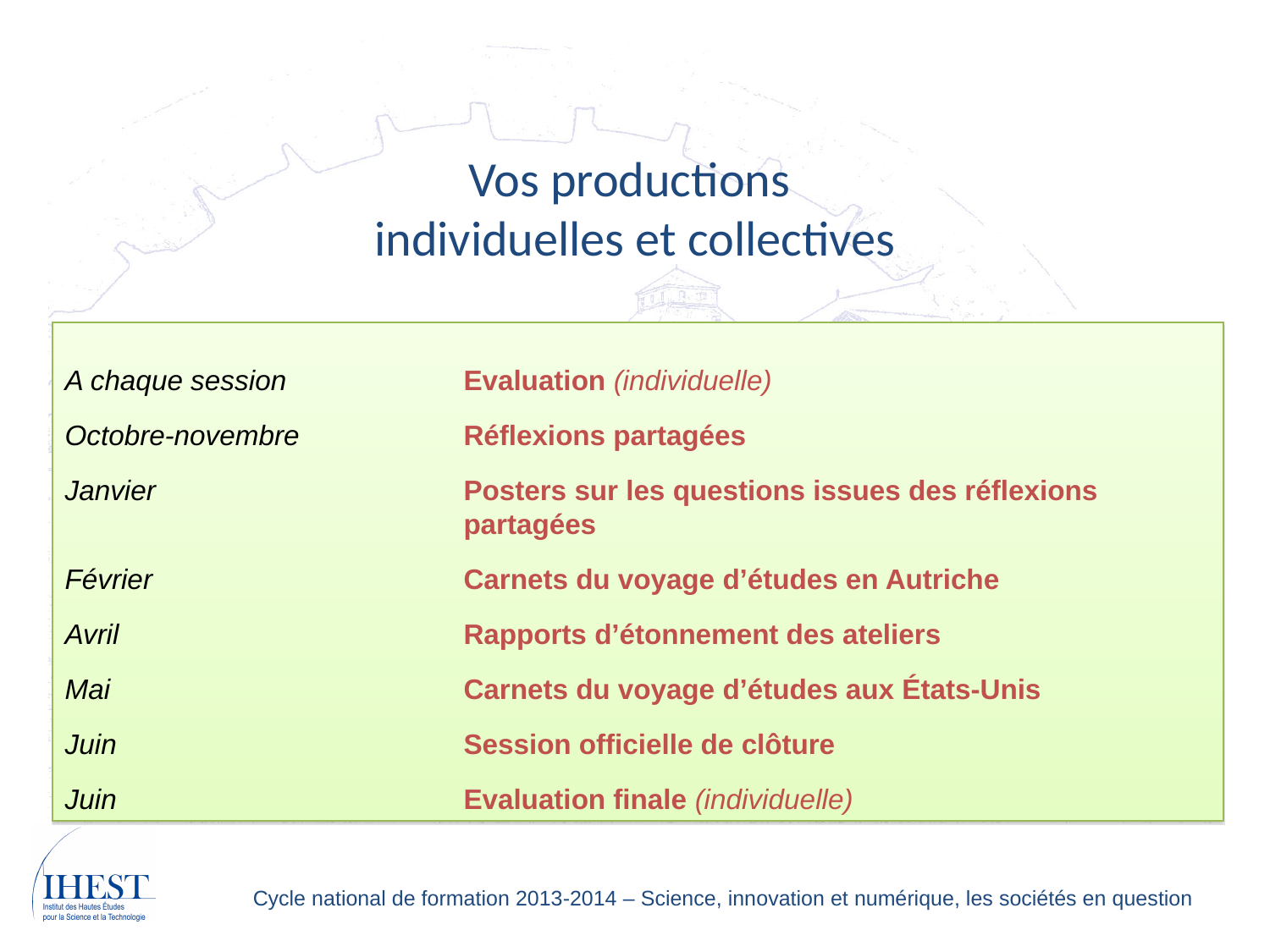

Vos productions
individuelles et collectives

A chaque session 	Evaluation (individuelle)
Octobre-novembre	Réflexions partagées
Janvier	Posters sur les questions issues des réflexions partagées
Février	Carnets du voyage d’études en Autriche
Avril	Rapports d’étonnement des ateliers
Mai	Carnets du voyage d’études aux États-Unis
Juin 	Session officielle de clôture
Juin	Evaluation finale (individuelle)